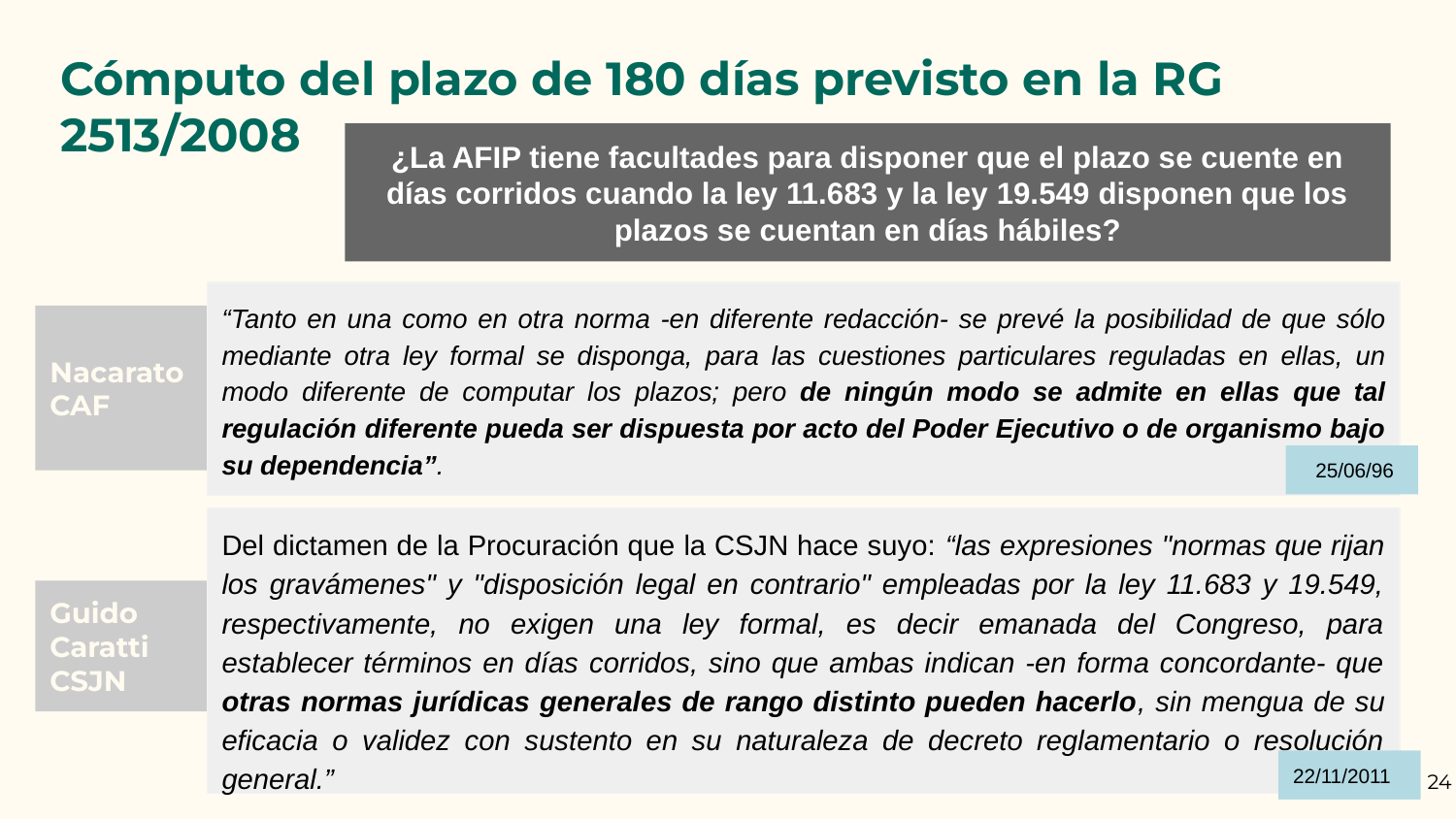

# Cómputo del plazo de 180 días previsto en la RG 2513/2008
¿La AFIP tiene facultades para disponer que el plazo se cuente en días corridos cuando la ley 11.683 y la ley 19.549 disponen que los plazos se cuentan en días hábiles?
“Tanto en una como en otra norma -en diferente redacción- se prevé la posibilidad de que sólo mediante otra ley formal se disponga, para las cuestiones particulares reguladas en ellas, un modo diferente de computar los plazos; pero de ningún modo se admite en ellas que tal regulación diferente pueda ser dispuesta por acto del Poder Ejecutivo o de organismo bajo su dependencia”.

Nacarato
CAF

 25/06/96
Del dictamen de la Procuración que la CSJN hace suyo: “las expresiones "normas que rijan los gravámenes" y "disposición legal en contrario" empleadas por la ley 11.683 y 19.549, respectivamente, no exigen una ley formal, es decir emanada del Congreso, para establecer términos en días corridos, sino que ambas indican -en forma concordante- que otras normas jurídicas generales de rango distinto pueden hacerlo, sin mengua de su eficacia o validez con sustento en su naturaleza de decreto reglamentario o resolución general.”
Guido Caratti
CSJN
22/11/2011
24
22/11/2011